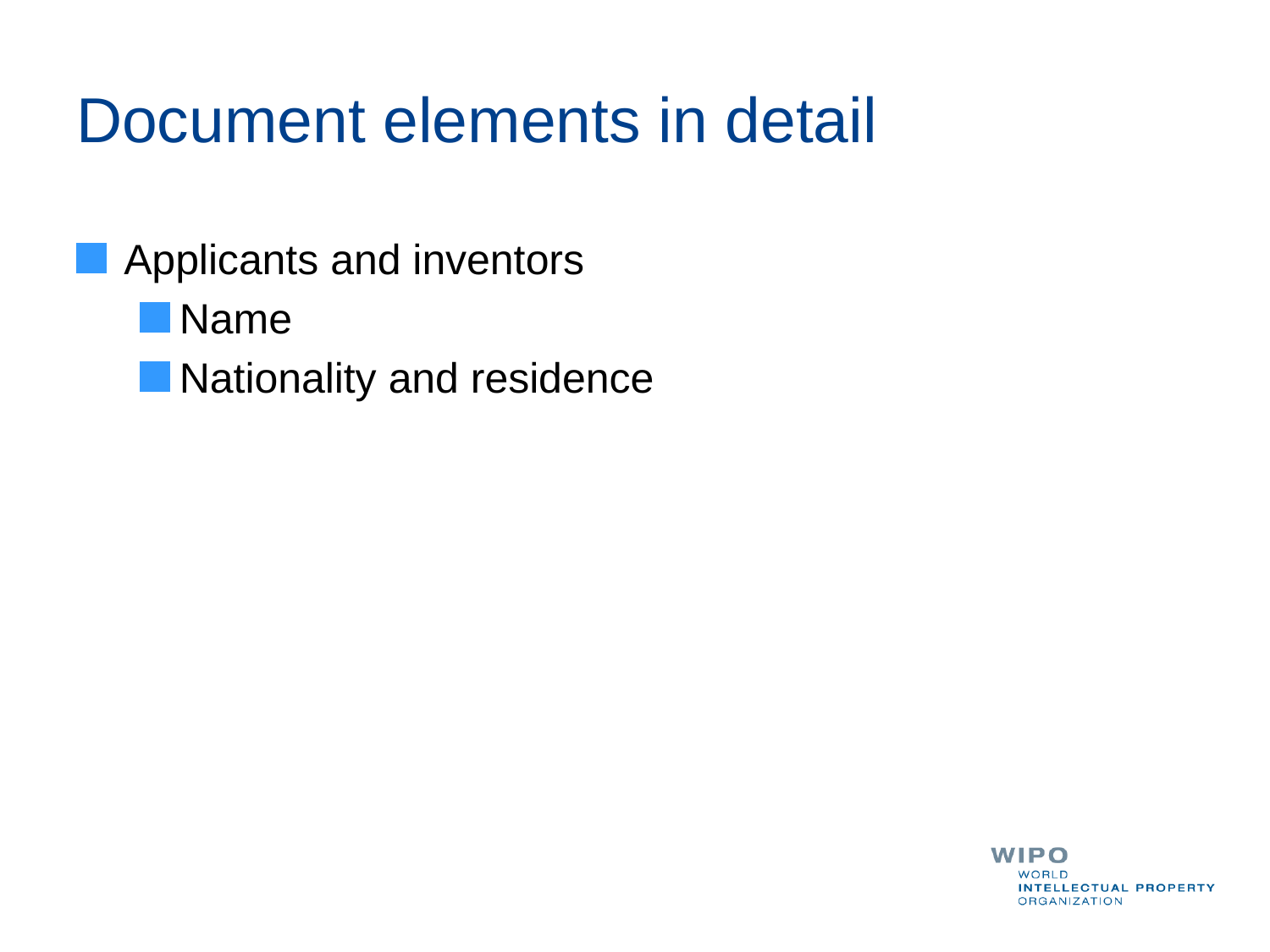

# Document elements in detail
Applicants and inventors
Name
Nationality and residence